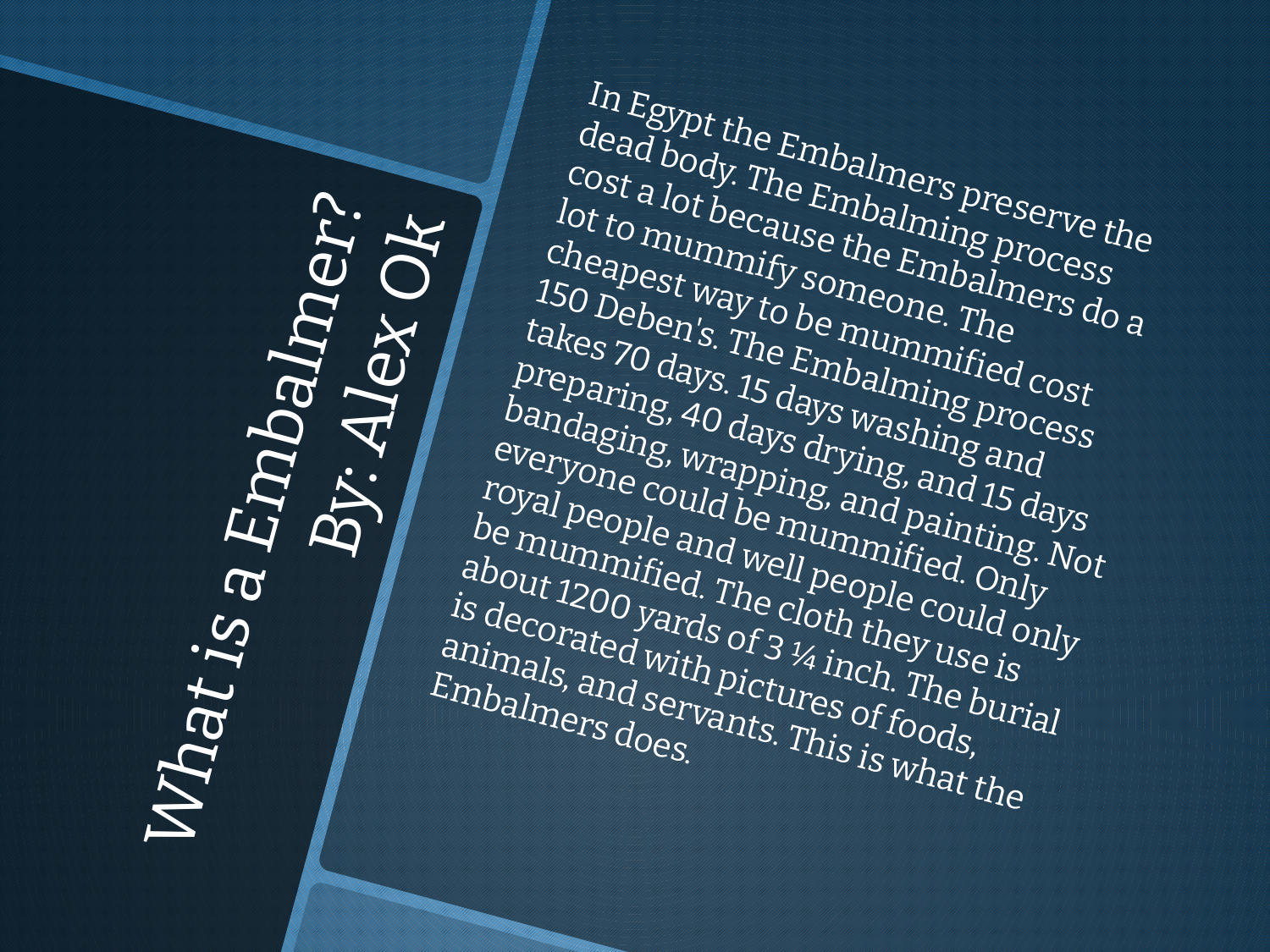

In Egypt the Embalmers preserve the dead body. The Embalming process cost a lot because the Embalmers do a lot to mummify someone. The cheapest way to be mummified cost 150 Deben's. The Embalming process takes 70 days. 15 days washing and preparing, 40 days drying, and 15 days bandaging, wrapping, and painting. Not everyone could be mummified. Only royal people and well people could only be mummified. The cloth they use is about 1200 yards of 3 ¼ inch. The burial is decorated with pictures of foods, animals, and servants. This is what the Embalmers does.

# What is a Embalmer? By: Alex Ok